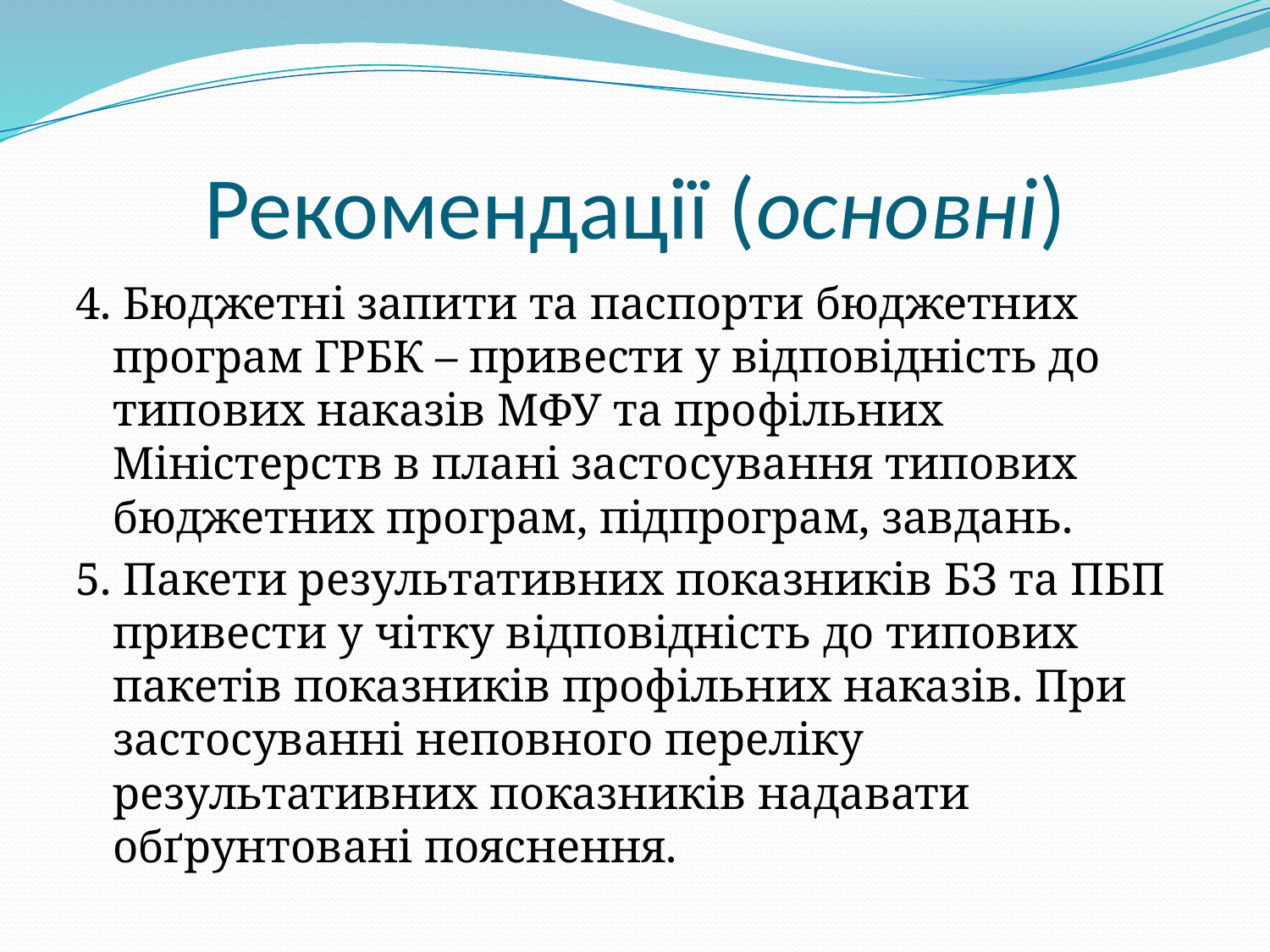

# Рекомендації (основні)
4. Бюджетні запити та паспорти бюджетних програм ГРБК – привести у відповідність до типових наказів МФУ та профільних Міністерств в плані застосування типових бюджетних програм, підпрограм, завдань.
5. Пакети результативних показників БЗ та ПБП привести у чітку відповідність до типових пакетів показників профільних наказів. При застосуванні неповного переліку результативних показників надавати обґрунтовані пояснення.